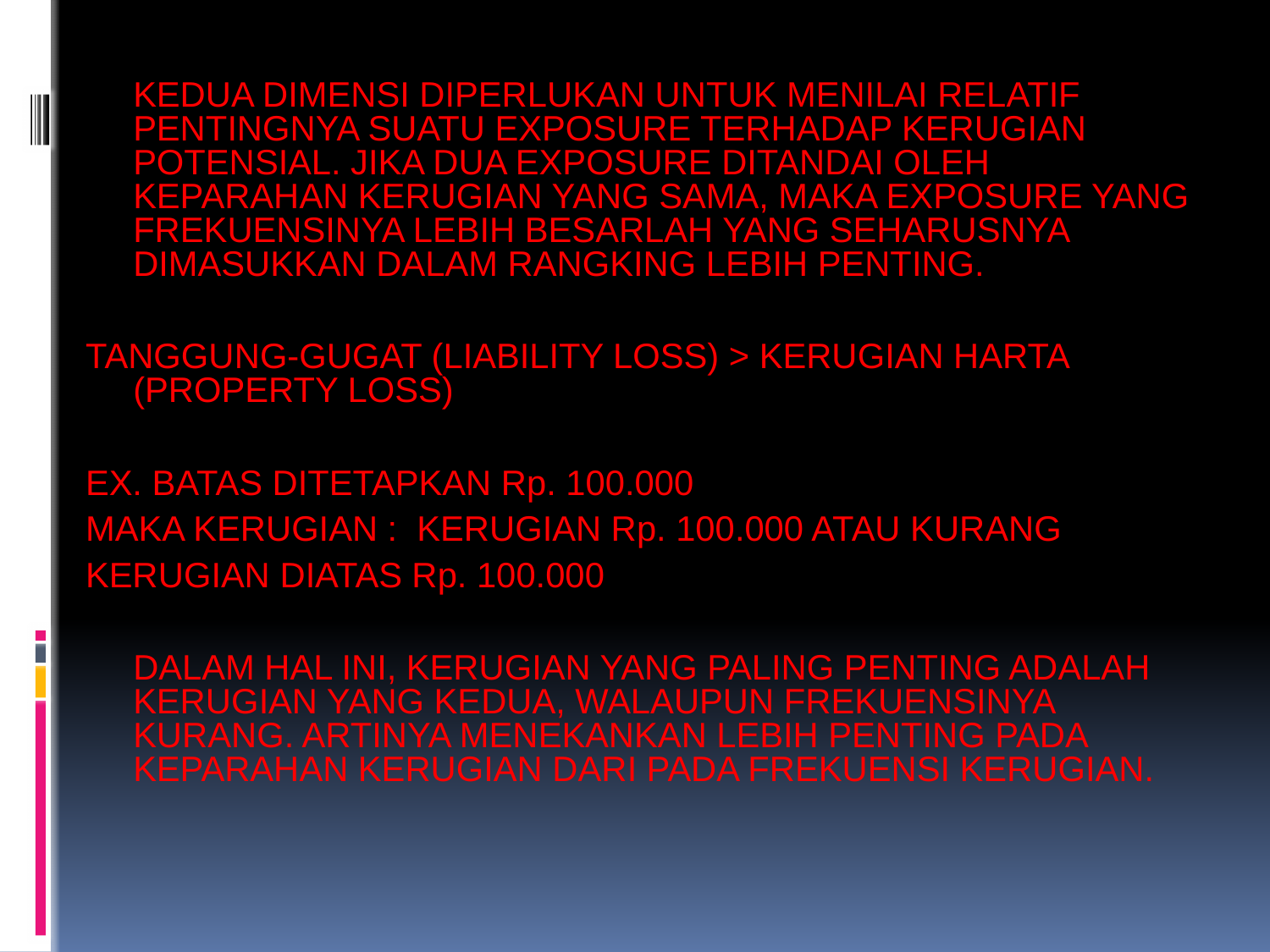

KEDUA DIMENSI DIPERLUKAN UNTUK MENILAI RELATIF PENTINGNYA SUATU EXPOSURE TERHADAP KERUGIAN POTENSIAL. JIKA DUA EXPOSURE DITANDAI OLEH KEPARAHAN KERUGIAN YANG SAMA, MAKA EXPOSURE YANG FREKUENSINYA LEBIH BESARLAH YANG SEHARUSNYA DIMASUKKAN DALAM RANGKING LEBIH PENTING.

TANGGUNG-GUGAT (LIABILITY LOSS) > KERUGIAN HARTA (PROPERTY LOSS)

EX. BATAS DITETAPKAN Rp. 100.000
MAKA KERUGIAN :  KERUGIAN Rp. 100.000 ATAU KURANG
KERUGIAN DIATAS Rp. 100.000

	DALAM HAL INI, KERUGIAN YANG PALING PENTING ADALAH KERUGIAN YANG KEDUA, WALAUPUN FREKUENSINYA KURANG. ARTINYA MENEKANKAN LEBIH PENTING PADA KEPARAHAN KERUGIAN DARI PADA FREKUENSI KERUGIAN.